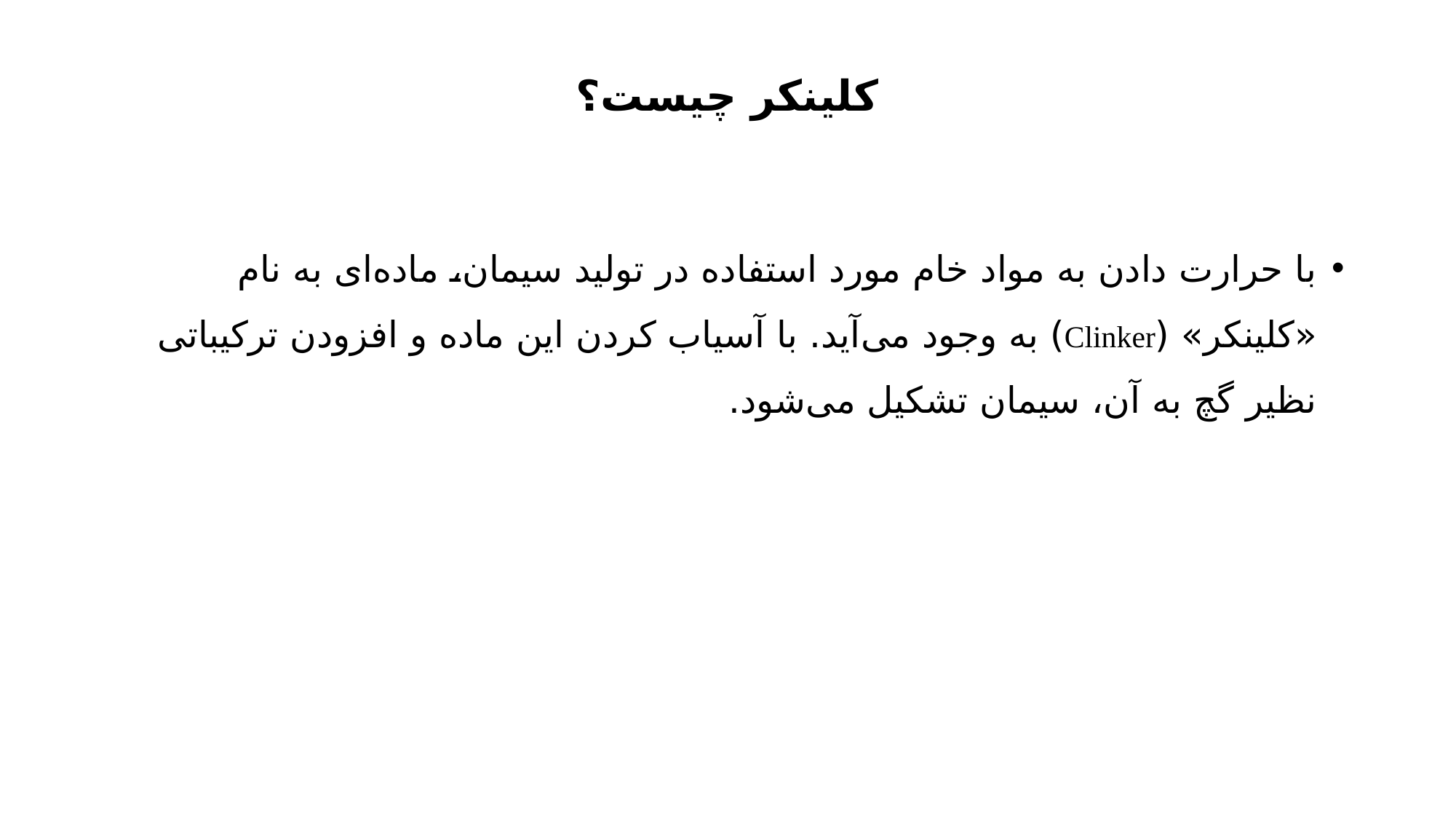

# کلینکر چیست؟
با حرارت دادن به مواد خام مورد استفاده در تولید سیمان، ماده‌ای به نام «کلینکر» (Clinker) به وجود می‌آید. با آسیاب کردن این ماده و افزودن ترکیباتی نظیر گچ به آن، سیمان تشکیل می‌شود.